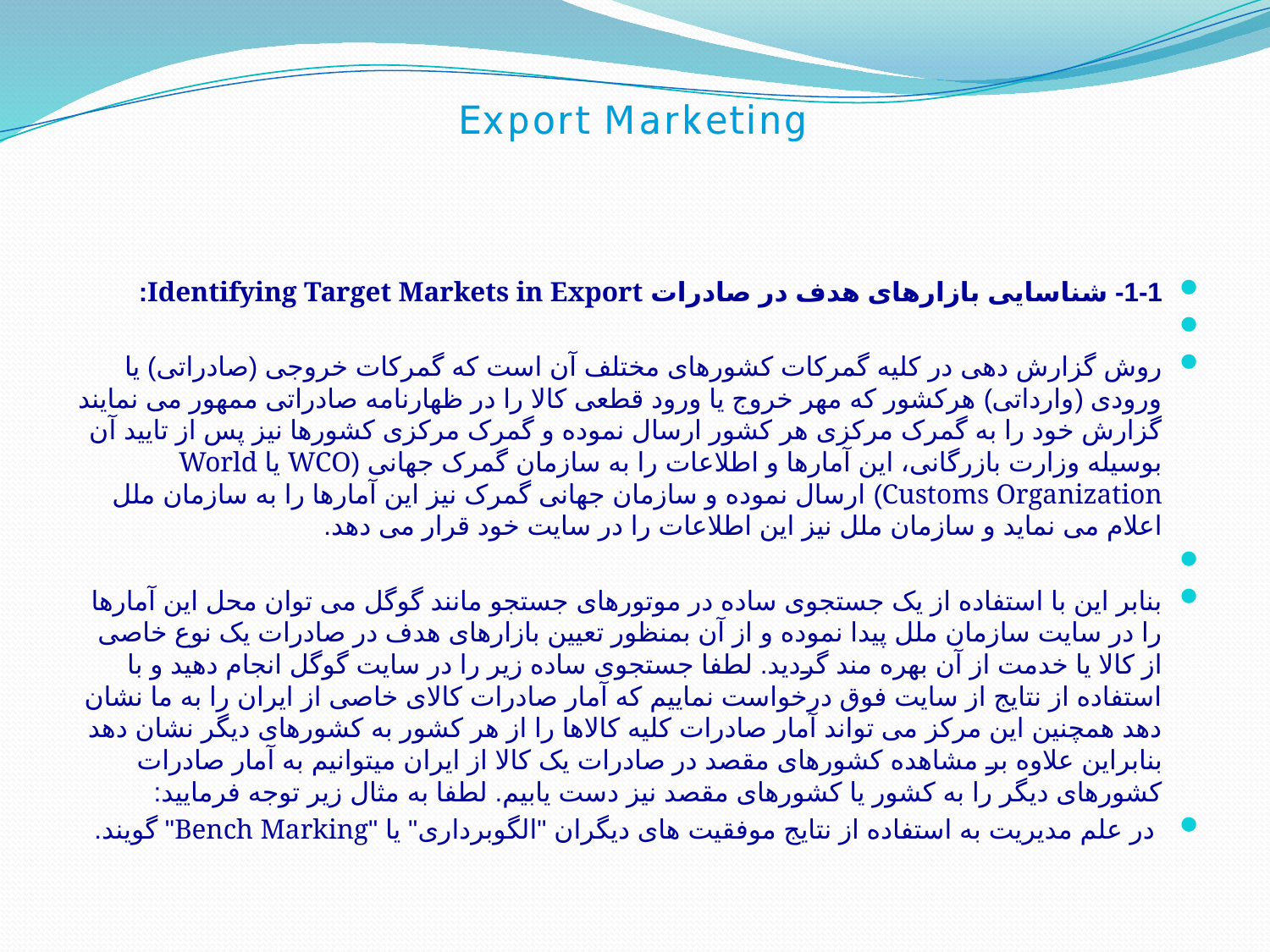

Export Marketing
1-1- شناسایی بازارهای هدف در صادرات Identifying Target Markets in Export:

روش گزارش دهی در کلیه گمرکات کشورهای مختلف آن است که گمرکات خروجی (صادراتی) یا ورودی (وارداتی) هرکشور که مهر خروج یا ورود قطعی کالا را در ظهارنامه صادراتی ممهور می نمایند گزارش خود را به گمرک مرکزی هر کشور ارسال نموده و گمرک مرکزی کشورها نیز پس از تایید آن بوسیله وزارت بازرگانی، این آمارها و اطلاعات را به سازمان گمرک جهانی (WCO یا World Customs Organization) ارسال نموده و سازمان جهانی گمرک نیز این آمارها را به سازمان ملل اعلام می نماید و سازمان ملل نیز این اطلاعات را در سایت خود قرار می دهد.

بنابر این با استفاده از یک جستجوی ساده در موتورهای جستجو مانند گوگل می توان محل این آمارها را در سایت سازمان ملل پیدا نموده و از آن بمنظور تعیین بازارهای هدف در صادرات یک نوع خاصی از کالا یا خدمت از آن بهره مند گردید. لطفا جستجوی ساده زیر را در سایت گوگل انجام دهید و با استفاده از نتایج از سایت فوق درخواست نماییم که آمار صادرات کالای خاصی از ایران را به ما نشان دهد همچنین این مرکز می تواند آمار صادرات کلیه کالاها را از هر کشور به کشورهای دیگر نشان دهد بنابراین علاوه بر مشاهده کشورهای مقصد در صادرات یک کالا از ایران میتوانیم به آمار صادرات کشورهای دیگر را به کشور یا کشورهای مقصد نیز دست یابیم. لطفا به مثال زیر توجه فرمایید:
 در علم مدیریت به استفاده از نتایج موفقیت های دیگران "الگوبرداری" یا "Bench Marking" گویند.